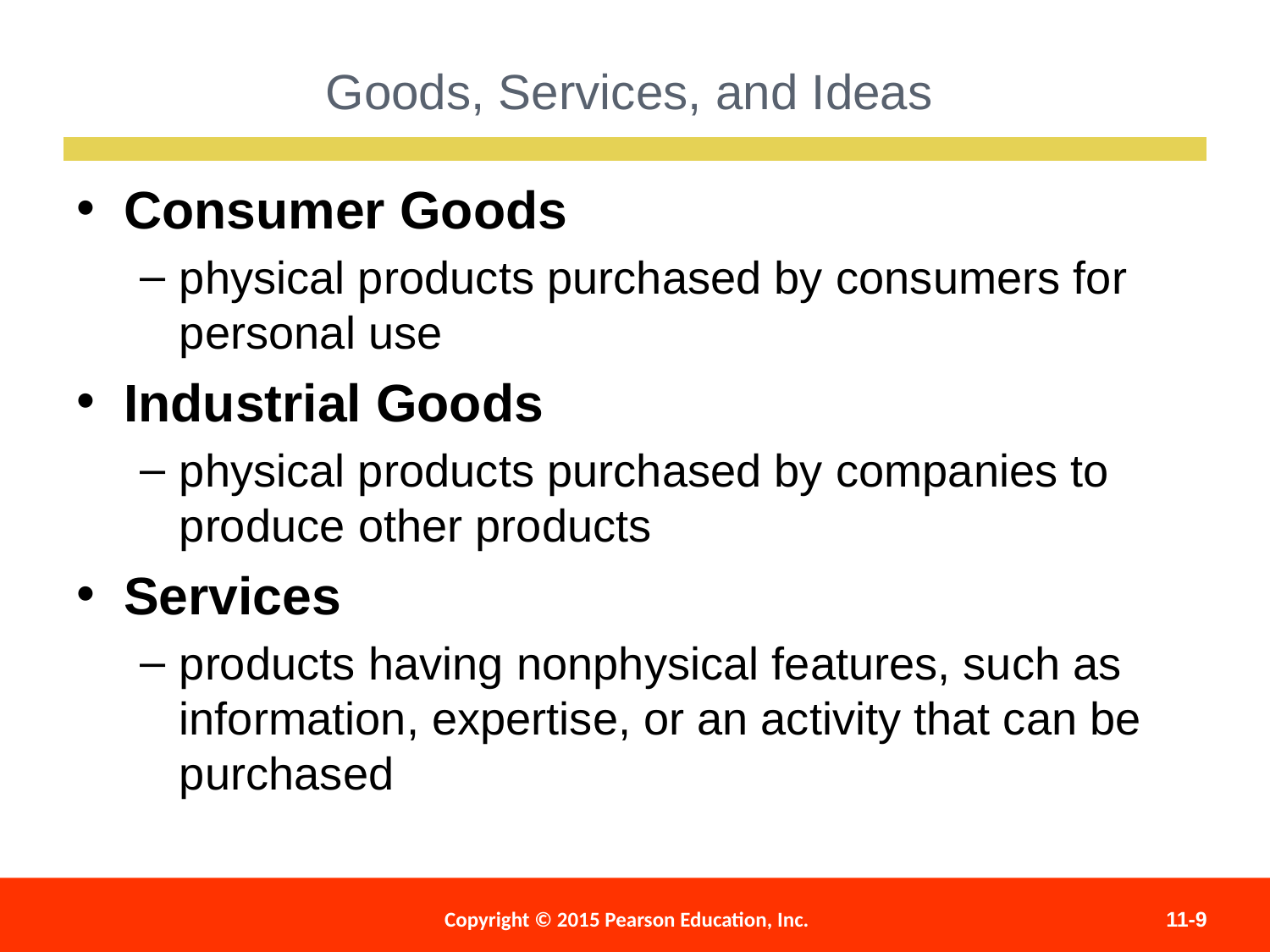

Goods, Services, and Ideas
Consumer Goods
physical products purchased by consumers for personal use
Industrial Goods
physical products purchased by companies to produce other products
Services
products having nonphysical features, such as information, expertise, or an activity that can be purchased